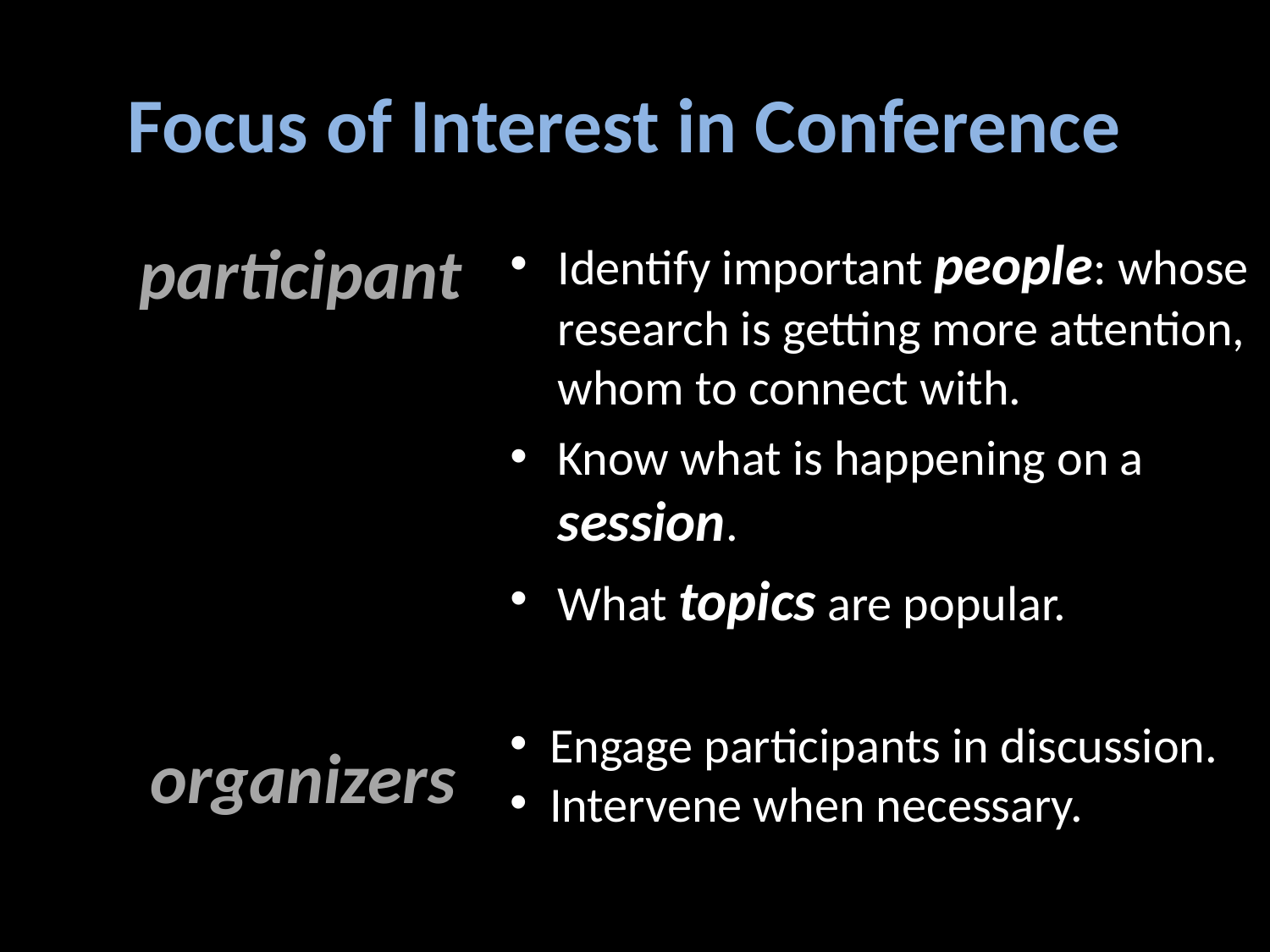

# Focus of Interest in Conference
participant
Identify important people: whose research is getting more attention, whom to connect with.
Know what is happening on a session.
What topics are popular.

  Engage participants in discussion.
  Intervene when necessary.

organizers